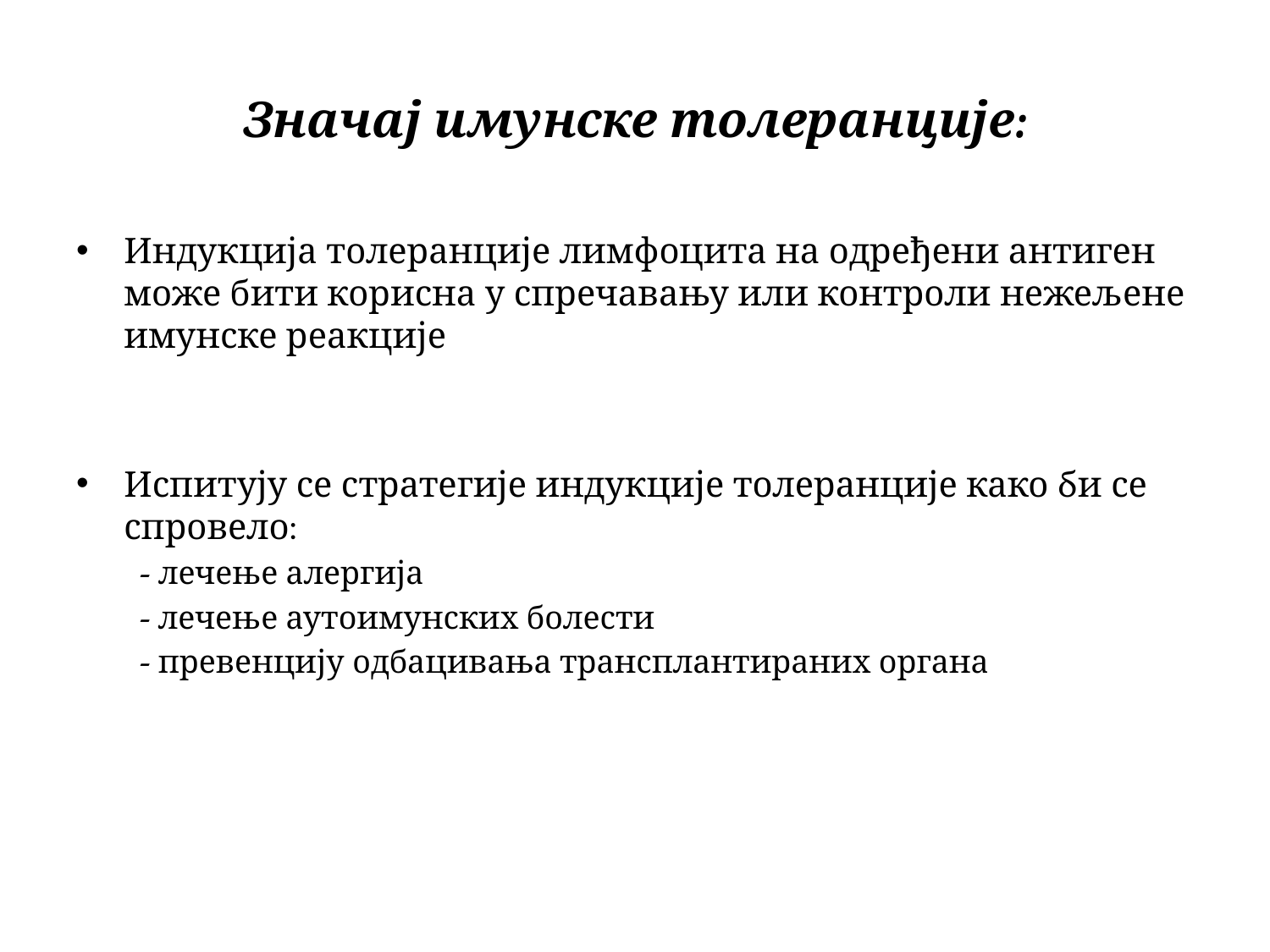

# Значај имунске толеранције:
Индукција толеранције лимфоцита на одређени антиген може бити корисна у спречавању или контроли нежељене имунске реакције

Испитују се стратегије индукције толеранције како би се спровело:
- лечење алергија
- лечење аутоимунских болести
- превенцију одбацивања трансплантираних органа